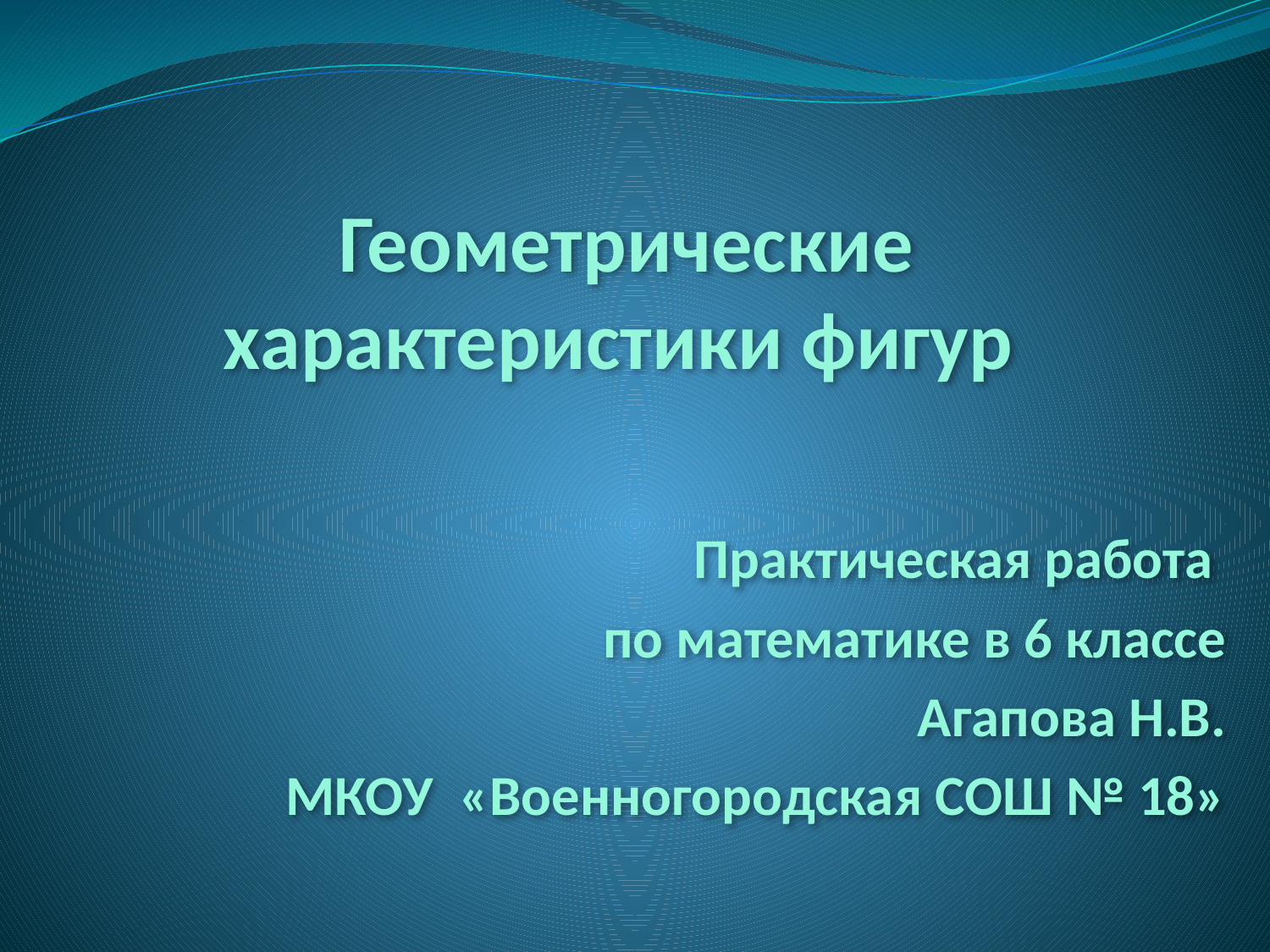

# Геометрические характеристики фигур
Практическая работа
по математике в 6 классе
Агапова Н.В.
МКОУ  «Военногородская СОШ № 18»